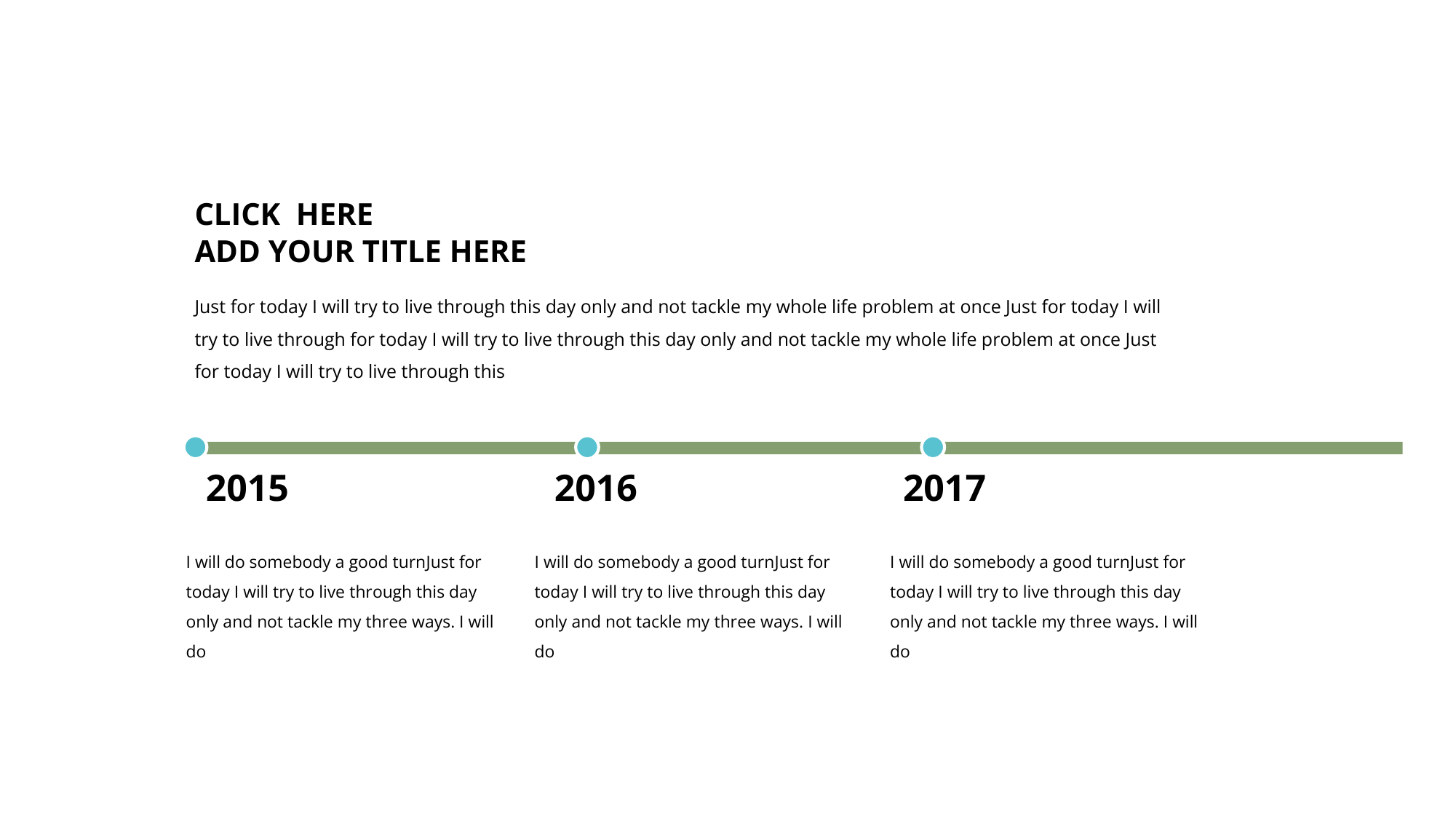

CLICK  HERE
ADD YOUR TITLE HERE
Just for today I will try to live through this day only and not tackle my whole life problem at once Just for today I will try to live through for today I will try to live through this day only and not tackle my whole life problem at once Just for today I will try to live through this

2015
2016
2017
I will do somebody a good turnJust for today I will try to live through this day only and not tackle my three ways. I will do
I will do somebody a good turnJust for today I will try to live through this day only and not tackle my three ways. I will do
I will do somebody a good turnJust for today I will try to live through this day only and not tackle my three ways. I will do